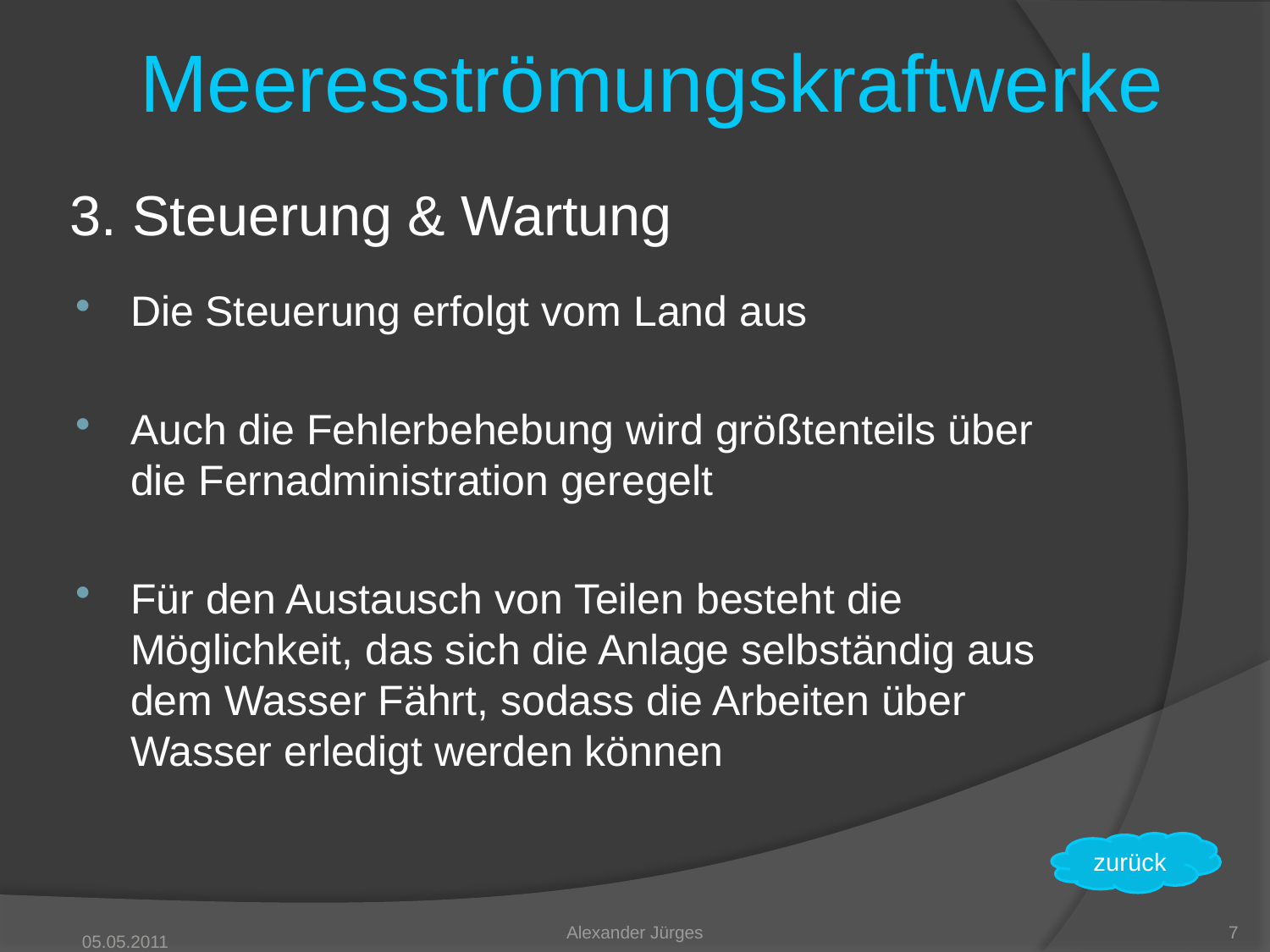

Meeresströmungskraftwerke
# 3. Steuerung & Wartung
Die Steuerung erfolgt vom Land aus

Auch die Fehlerbehebung wird größtenteils über die Fernadministration geregelt

Für den Austausch von Teilen besteht die Möglichkeit, das sich die Anlage selbständig aus dem Wasser Fährt, sodass die Arbeiten über Wasser erledigt werden können
zurück
Alexander Jürges
7
05.05.2011